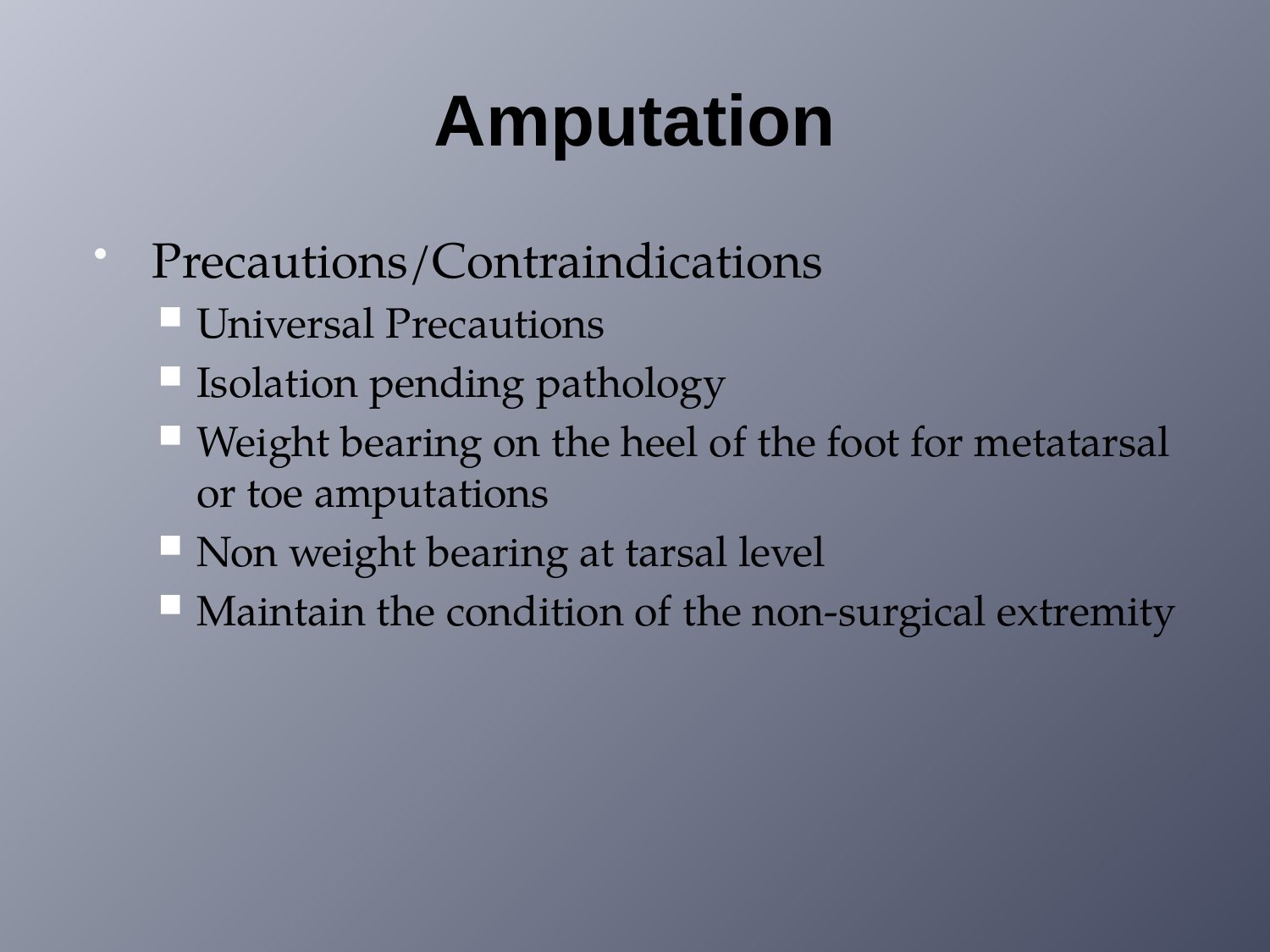

# Amputation
Precautions/Contraindications
Universal Precautions
Isolation pending pathology
Weight bearing on the heel of the foot for metatarsal or toe amputations
Non weight bearing at tarsal level
Maintain the condition of the non-surgical extremity